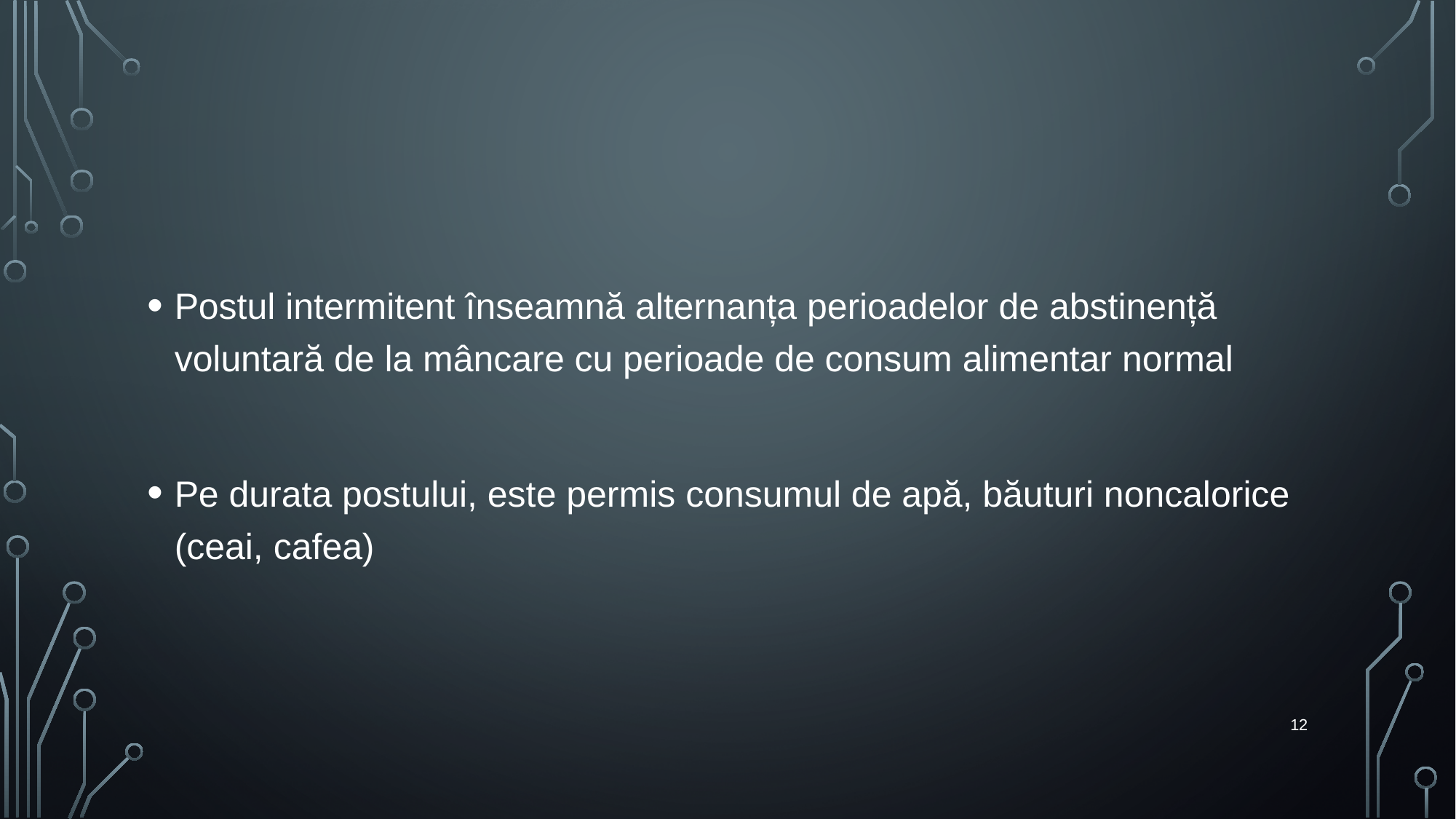

#
Postul intermitent înseamnă alternanța perioadelor de abstinență voluntară de la mâncare cu perioade de consum alimentar normal

Pe durata postului, este permis consumul de apă, băuturi noncalorice (ceai, cafea)
12